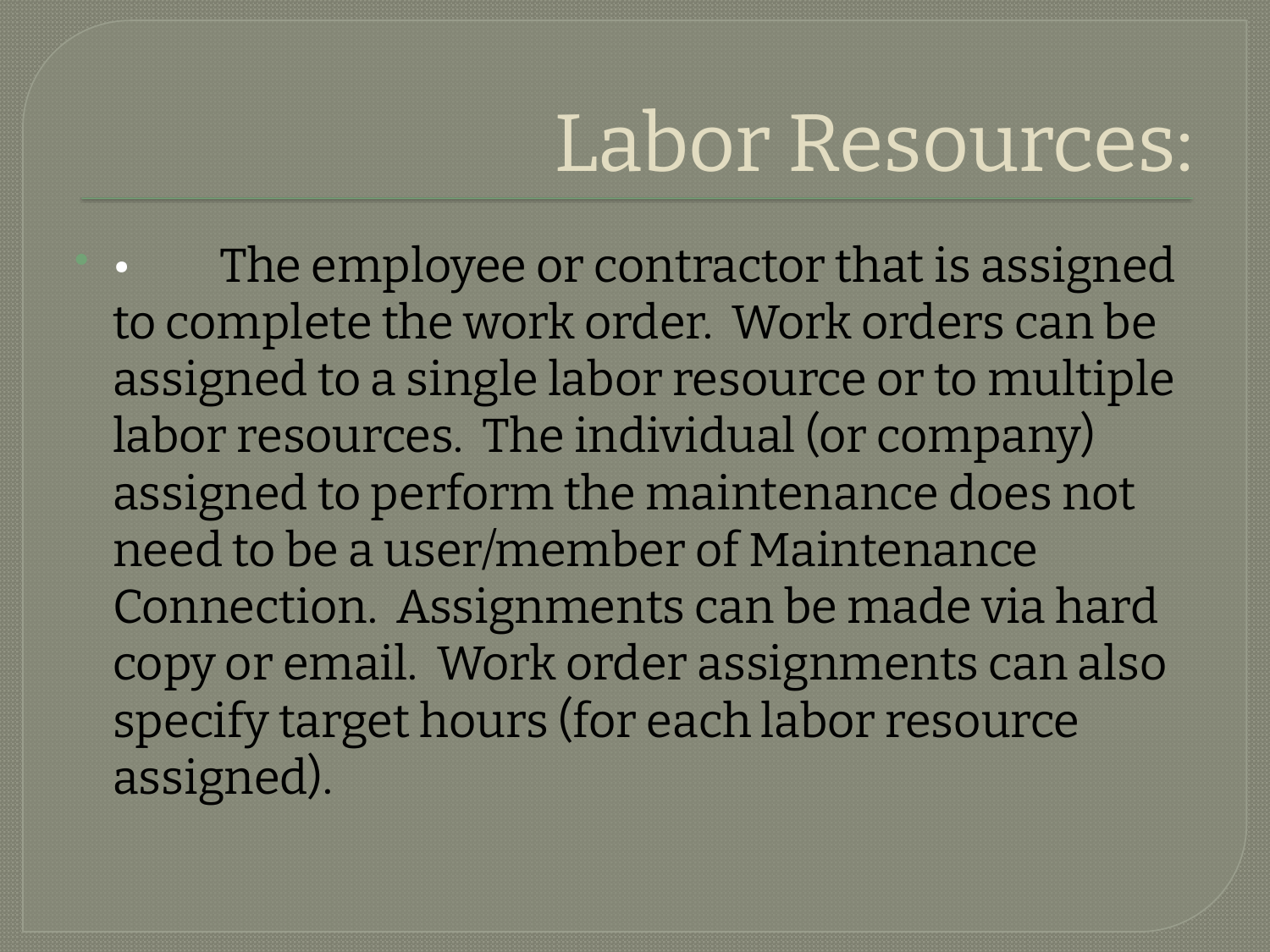

# Labor Resources:
•	The employee or contractor that is assigned to complete the work order.  Work orders can be assigned to a single labor resource or to multiple labor resources.  The individual (or company) assigned to perform the maintenance does not need to be a user/member of Maintenance Connection.  Assignments can be made via hard copy or email.  Work order assignments can also specify target hours (for each labor resource assigned).